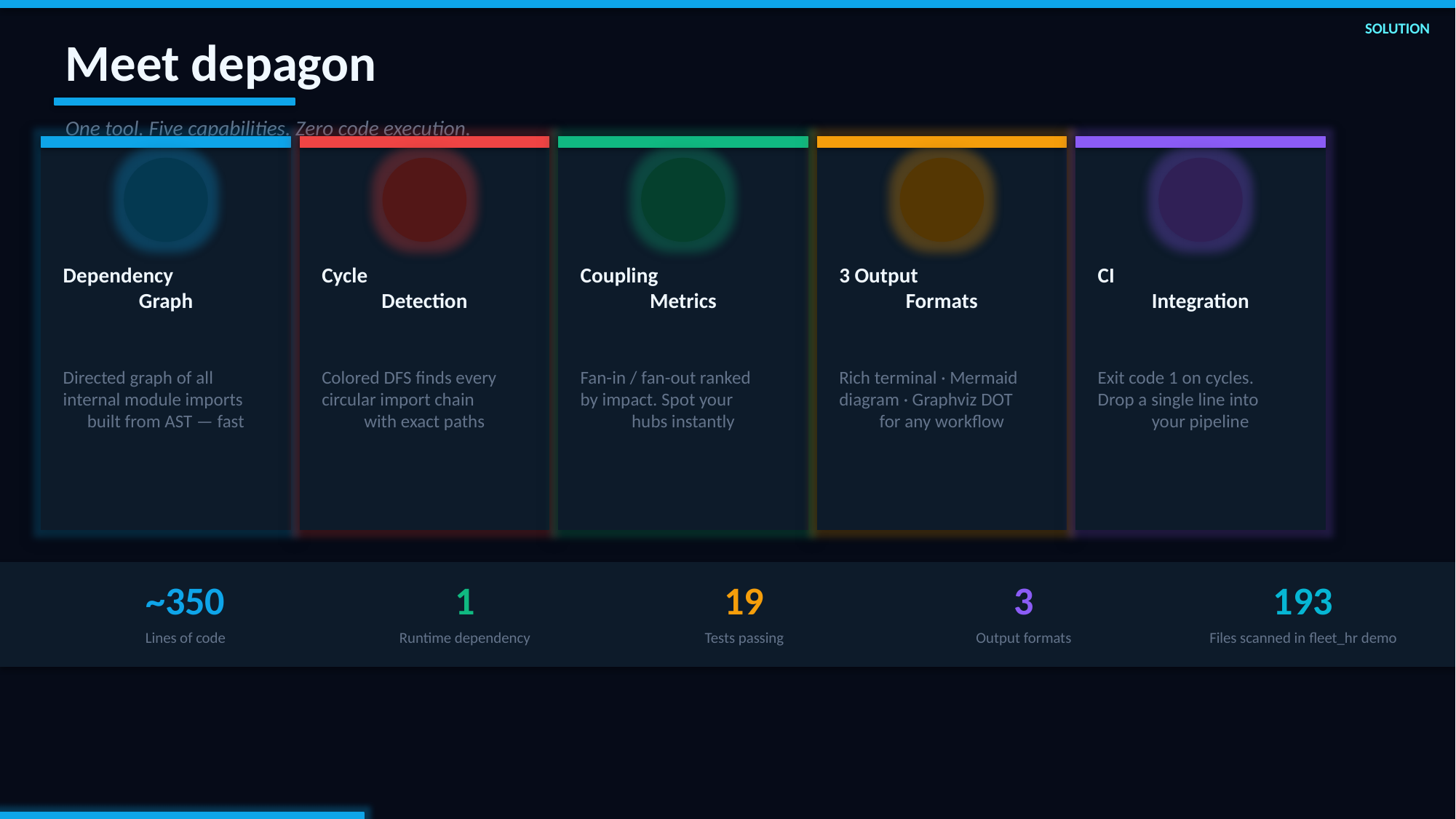

SOLUTION
Meet depagon

One tool. Five capabilities. Zero code execution.

Dependency
Graph
Cycle
Detection
Coupling
Metrics
3 Output
Formats
CI
Integration
Directed graph of all
internal module imports
built from AST — fast
Colored DFS finds every
circular import chain
with exact paths
Fan-in / fan-out ranked
by impact. Spot your
hubs instantly
Rich terminal · Mermaid
diagram · Graphviz DOT
for any workflow
Exit code 1 on cycles.
Drop a single line into
your pipeline

~350
1
19
3
193
Lines of code
Runtime dependency
Tests passing
Output formats
Files scanned in fleet_hr demo